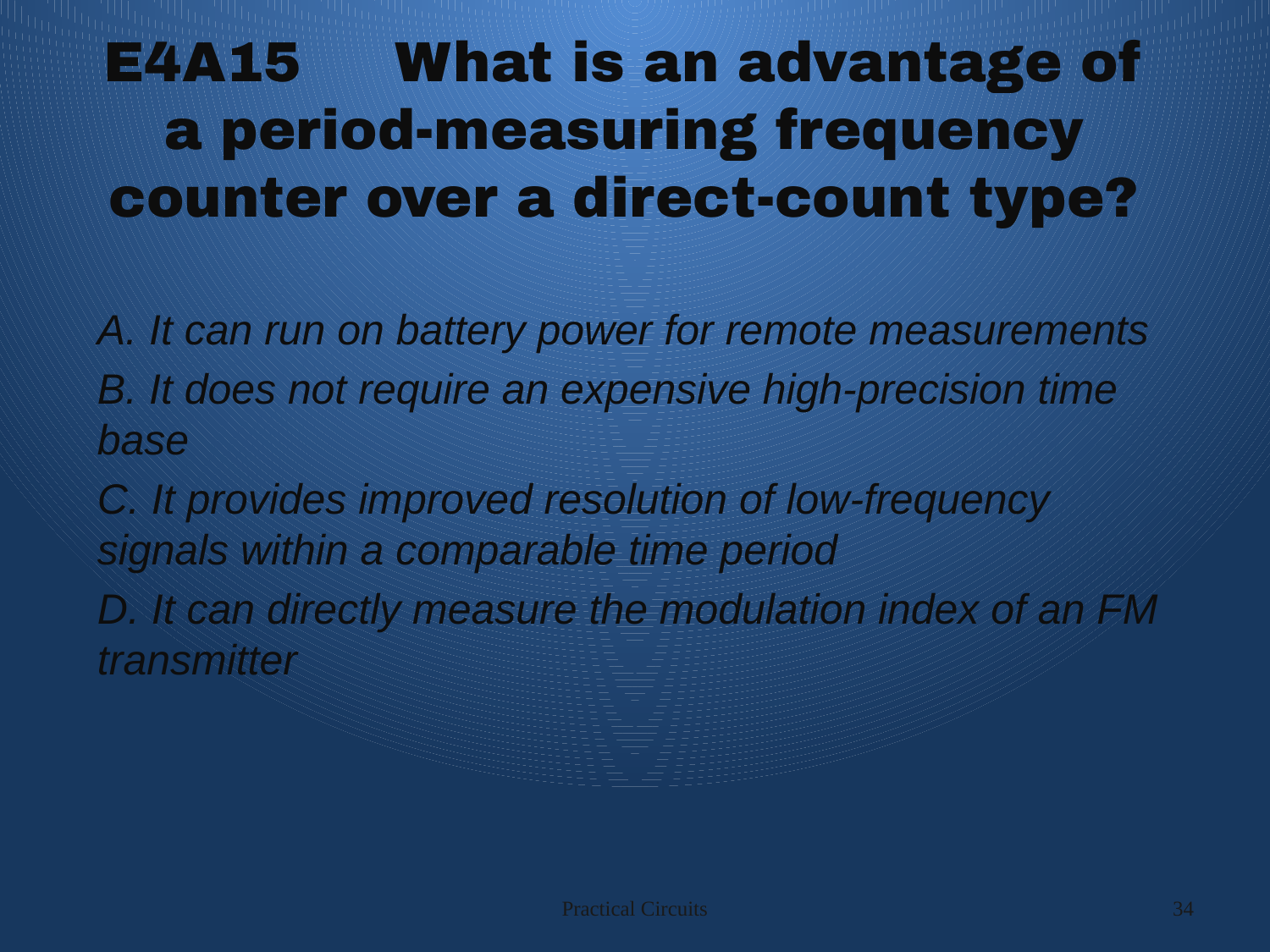

# E4A15     What is an advantage of a period-measuring frequency counter over a direct-count type?
A. It can run on battery power for remote measurements
B. It does not require an expensive high-precision time base
C. It provides improved resolution of low-frequency signals within a comparable time period
D. It can directly measure the modulation index of an FM transmitter
Practical Circuits
34